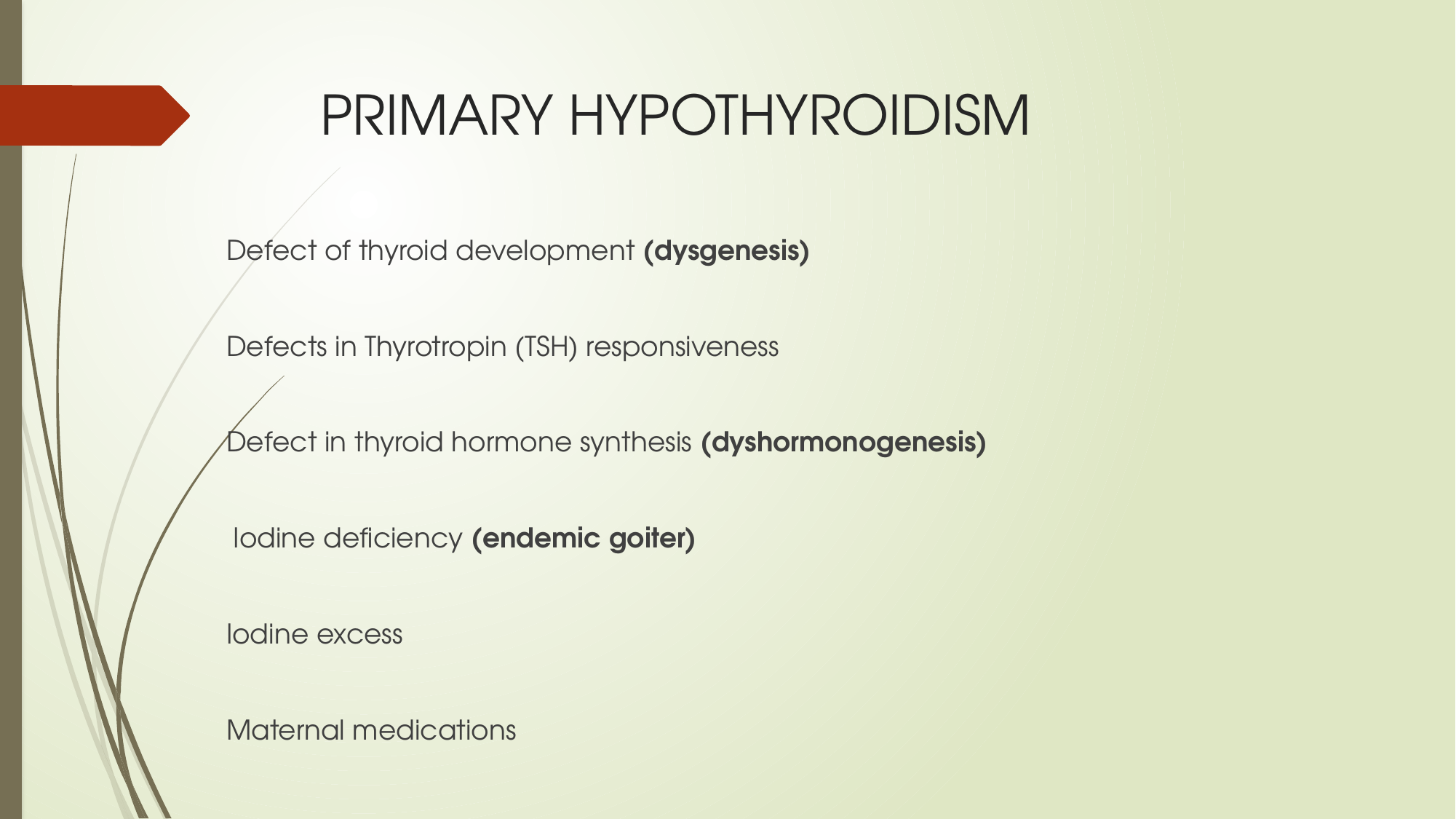

# PRIMARY HYPOTHYROIDISM
Defect of thyroid development (dysgenesis)

Defects in Thyrotropin (TSH) responsiveness

Defect in thyroid hormone synthesis (dyshormonogenesis)

Iodine deficiency (endemic goiter)

Iodine excess

Maternal medications